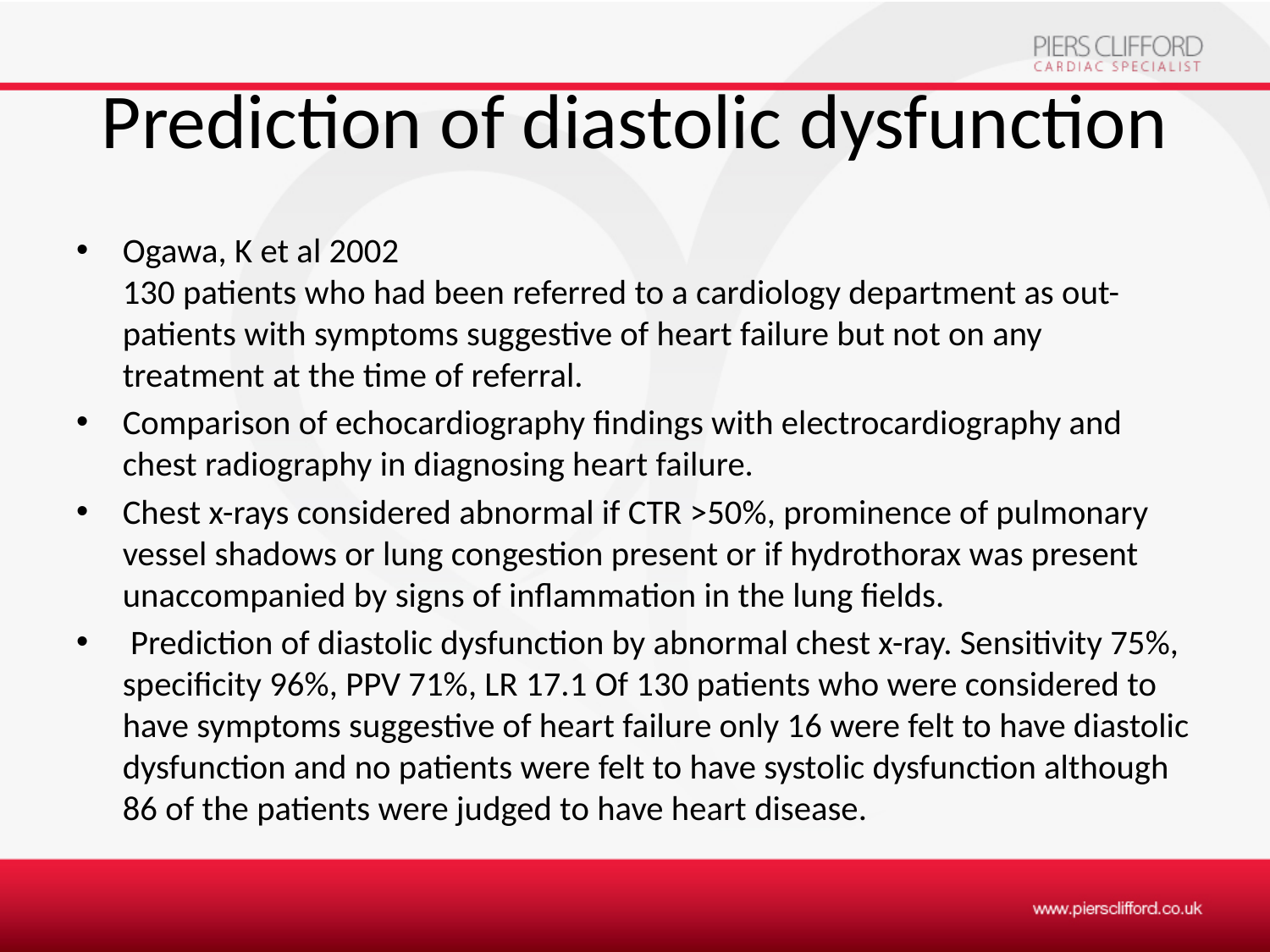

# Prediction of diastolic dysfunction
Ogawa, K et al 2002
130 patients who had been referred to a cardiology department as out-patients with symptoms suggestive of heart failure but not on any treatment at the time of referral.
Comparison of echocardiography findings with electrocardiography and chest radiography in diagnosing heart failure.
Chest x-rays considered abnormal if CTR >50%, prominence of pulmonary vessel shadows or lung congestion present or if hydrothorax was present unaccompanied by signs of inflammation in the lung fields.
 Prediction of diastolic dysfunction by abnormal chest x-ray. Sensitivity 75%, specificity 96%, PPV 71%, LR 17.1 Of 130 patients who were considered to have symptoms suggestive of heart failure only 16 were felt to have diastolic dysfunction and no patients were felt to have systolic dysfunction although 86 of the patients were judged to have heart disease.